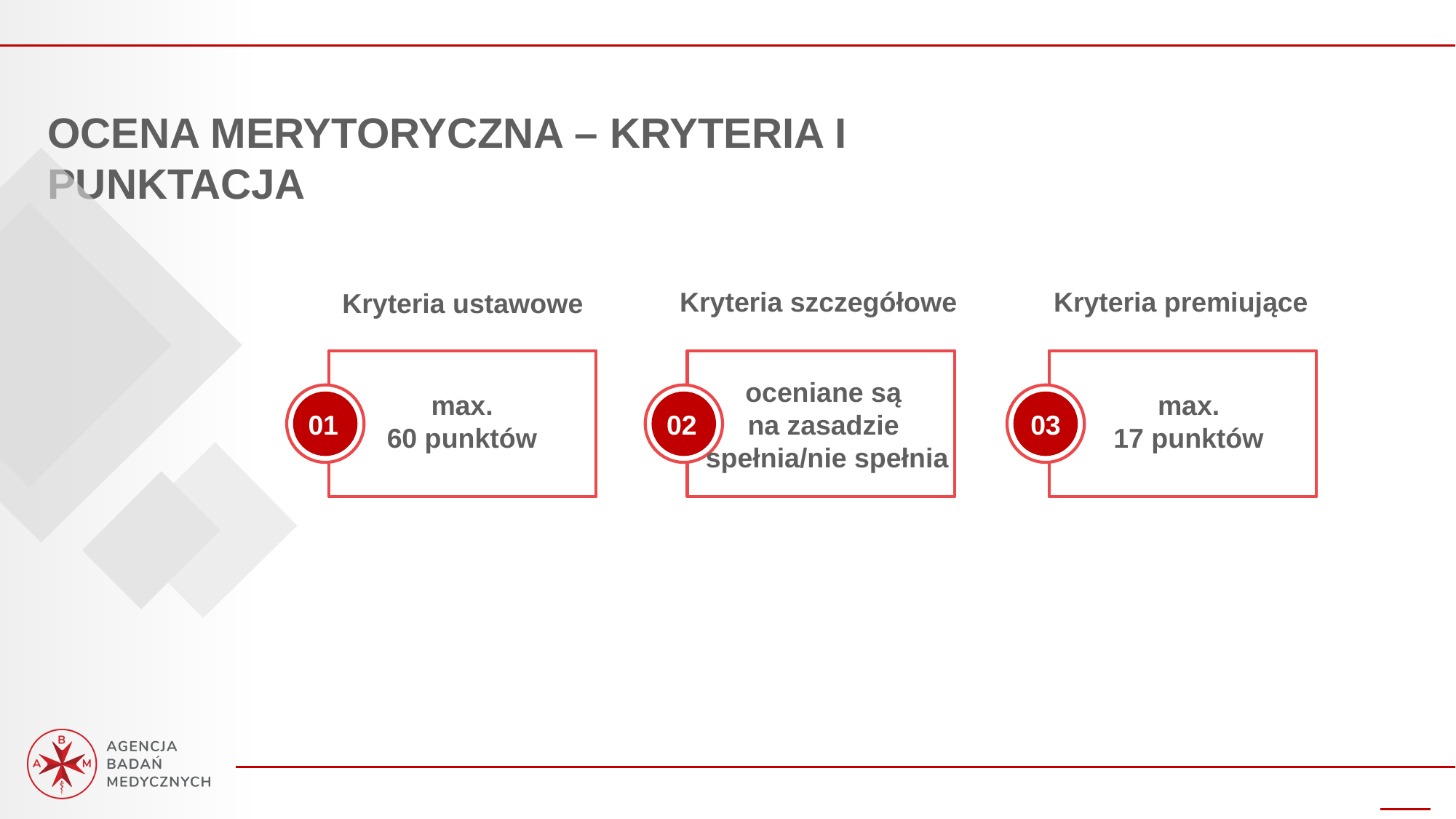

OCENA MERYTORYCZNA – KRYTERIA I PUNKTACJA

Kryteria szczegółowe
Kryteria premiujące
Kryteria ustawowe

oceniane są
na zasadzie
spełnia/nie spełnia
max.
60 punktów
max.
17 punktów

01

02

03